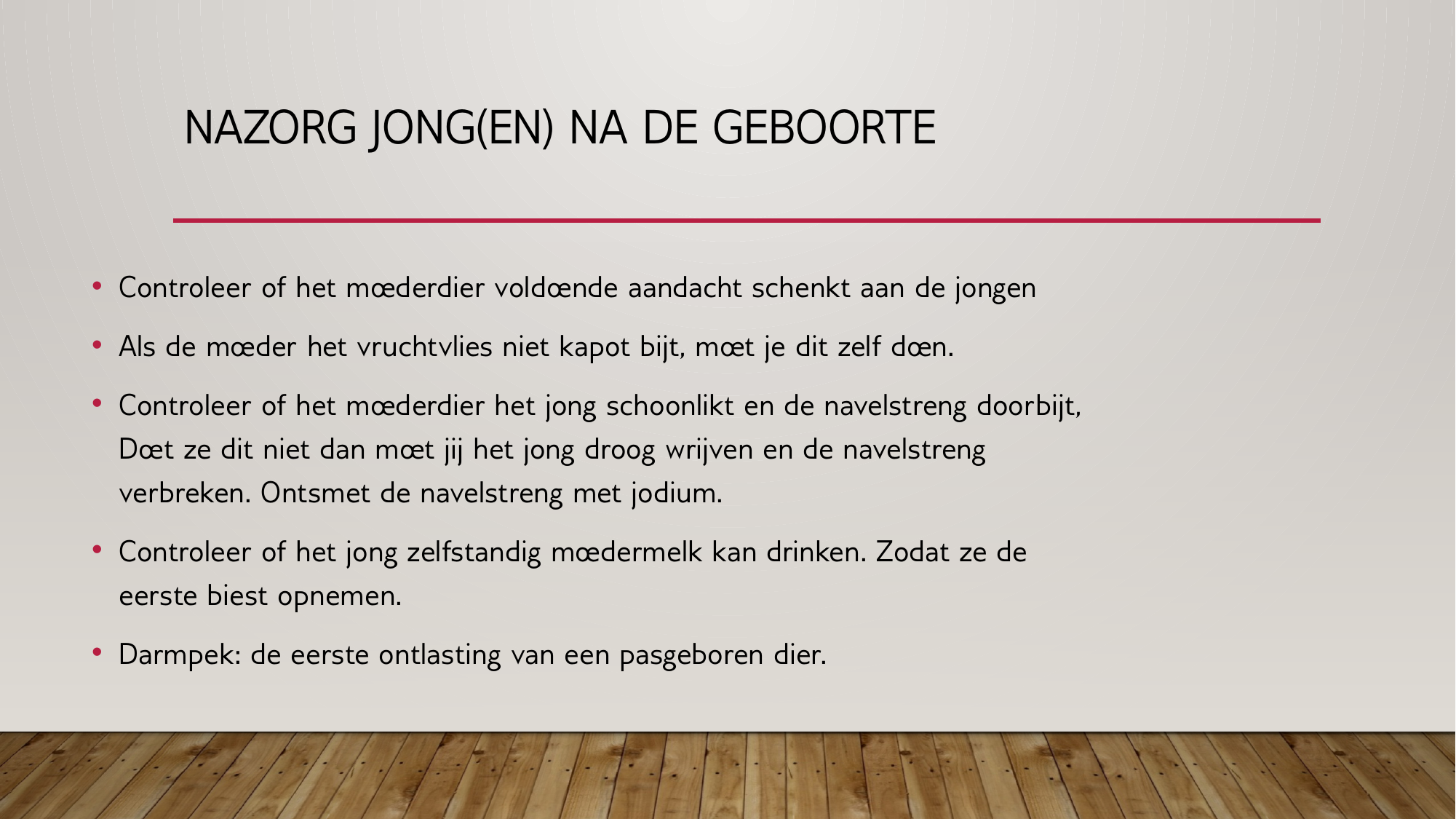

# Nazorg jong(en) na de geboorte
Controleer of het moederdier voldoende aandacht schenkt aan de jongen
Als de moeder het vruchtvlies niet kapot bijt, moet je dit zelf doen.
Controleer of het moederdier het jong schoonlikt en de navelstreng doorbijt, Doet ze dit niet dan moet jij het jong droog wrijven en de navelstreng verbreken. Ontsmet de navelstreng met jodium.
Controleer of het jong zelfstandig moedermelk kan drinken. Zodat ze de eerste biest opnemen.
Darmpek: de eerste ontlasting van een pasgeboren dier.